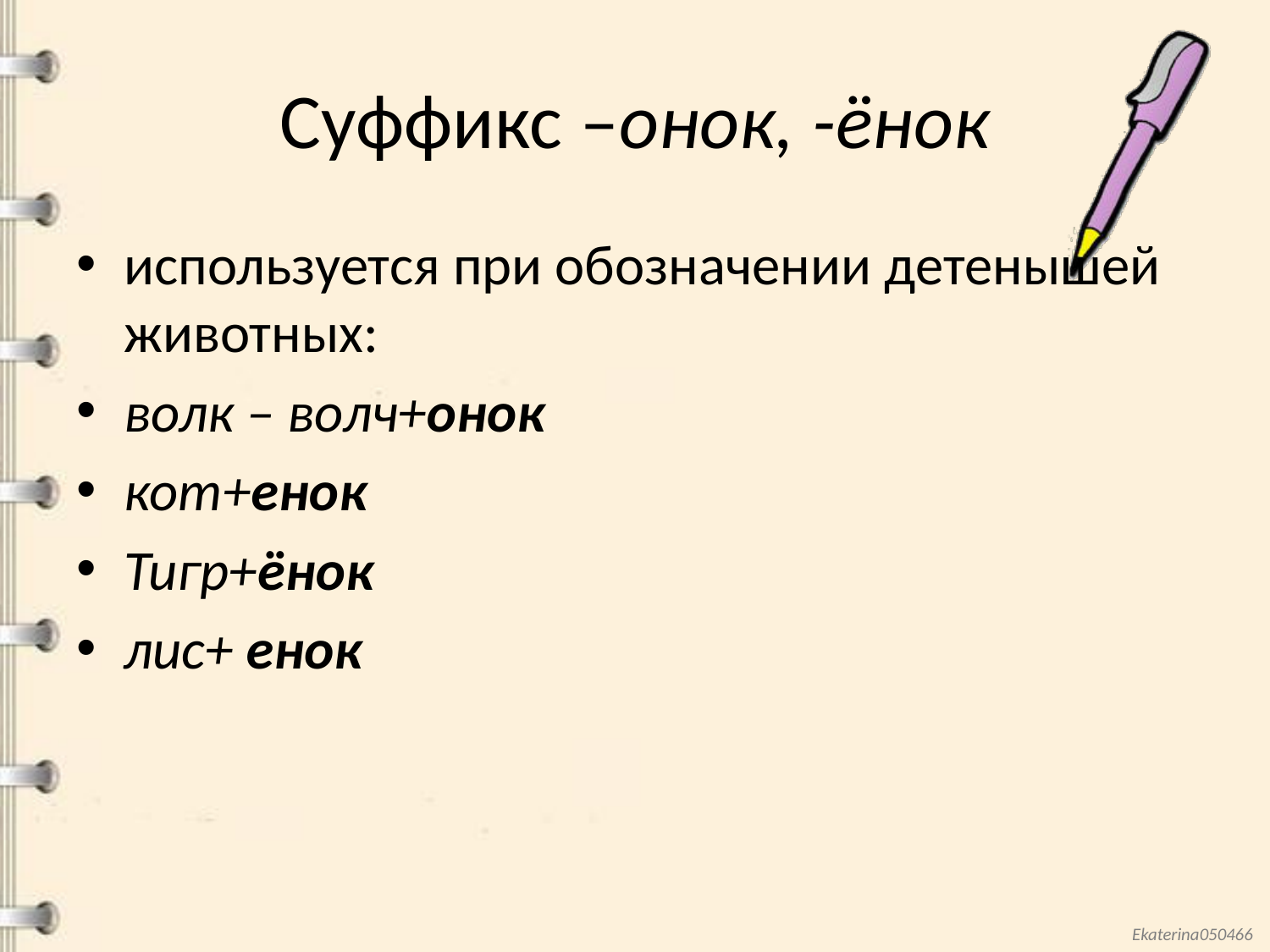

# Суффикс –онок, -ёнок
используется при обозначении детенышей животных:
волк – волч+онок
кот+енок
Тигр+ёнок
лис+ енок